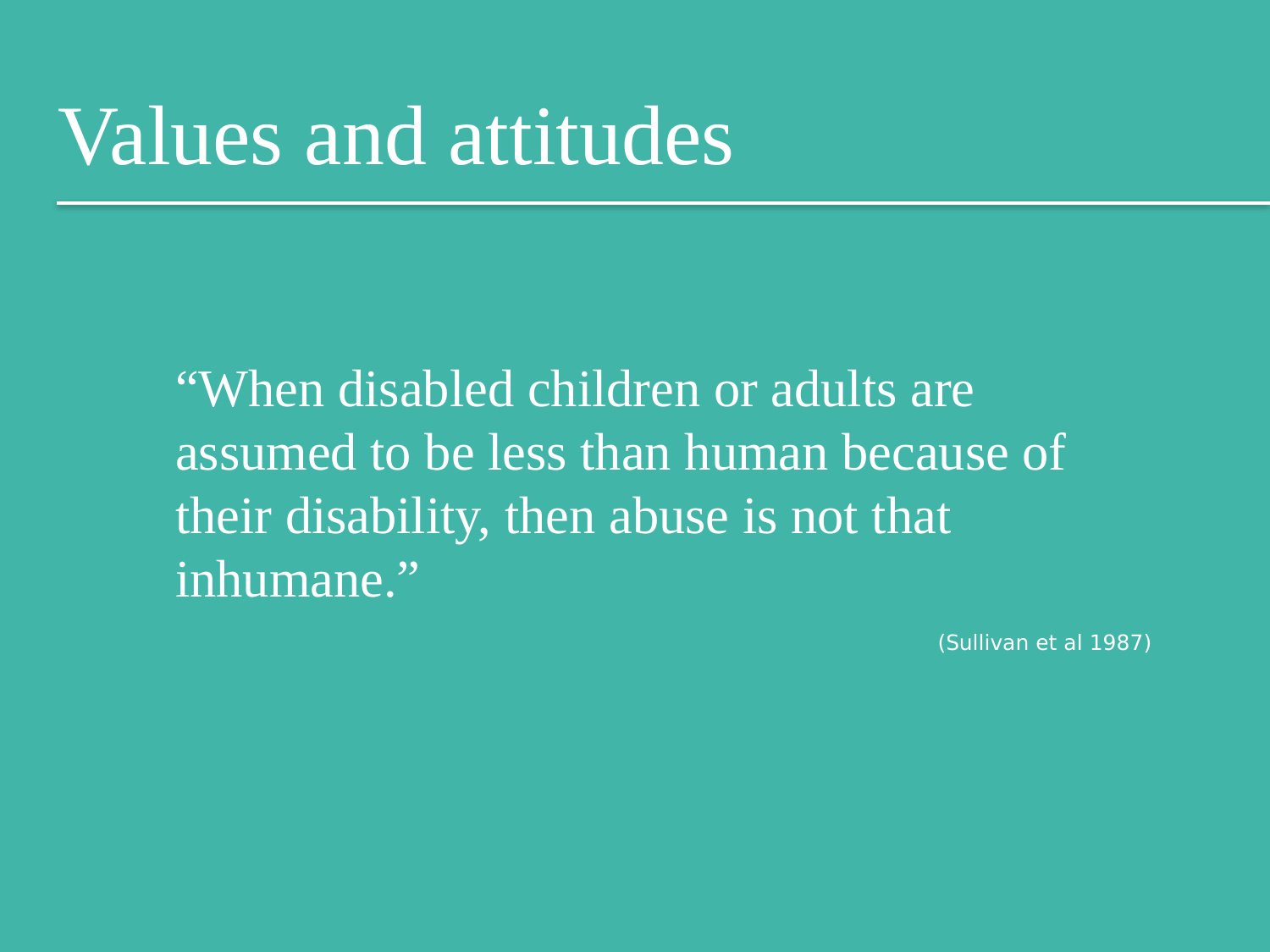

Values and attitudes
“When disabled children or adults are assumed to be less than human because of their disability, then abuse is not that inhumane.”
(Sullivan et al 1987)